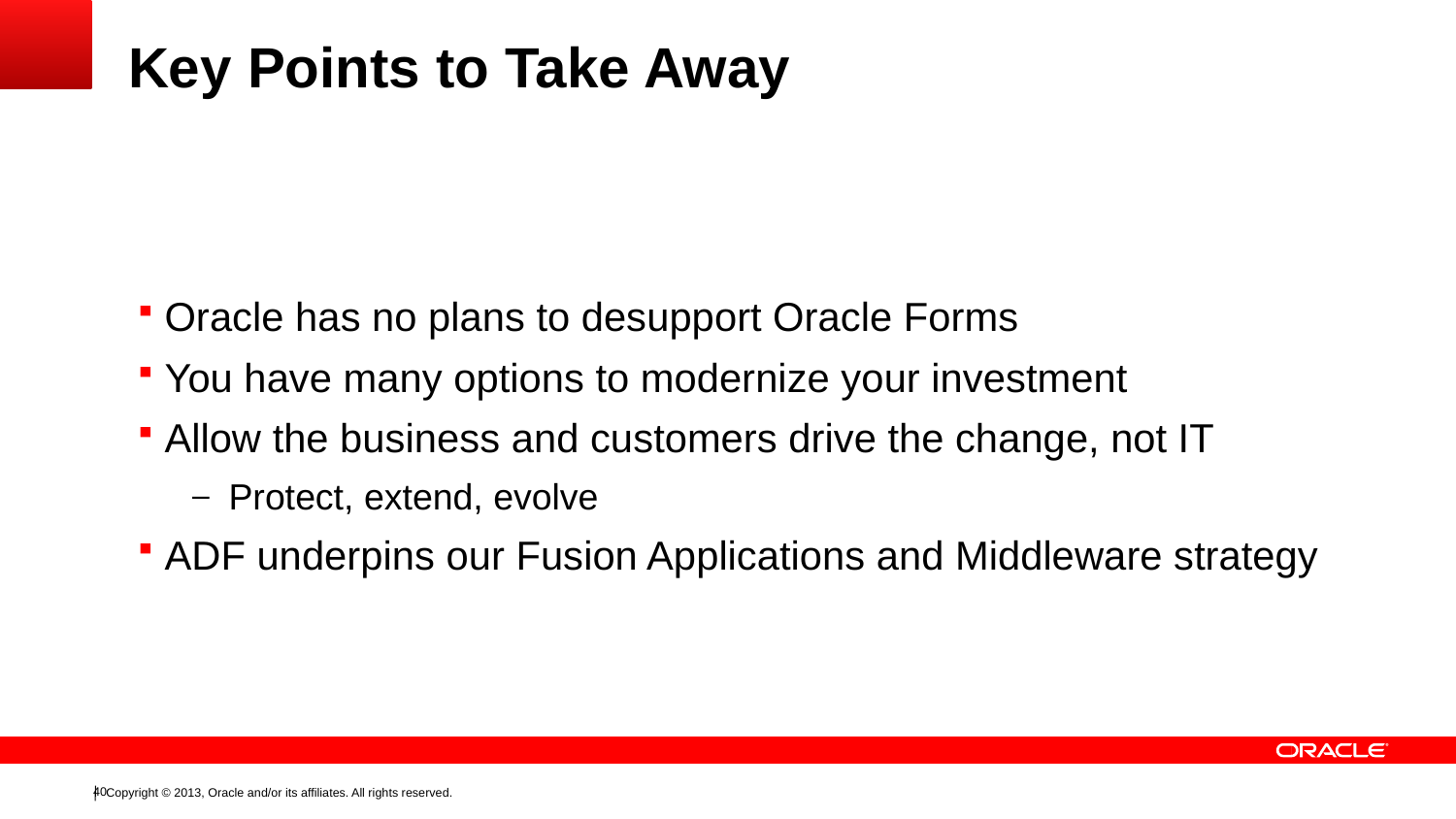

# Key Points to Take Away
Oracle has no plans to desupport Oracle Forms
You have many options to modernize your investment
Allow the business and customers drive the change, not IT
Protect, extend, evolve
ADF underpins our Fusion Applications and Middleware strategy